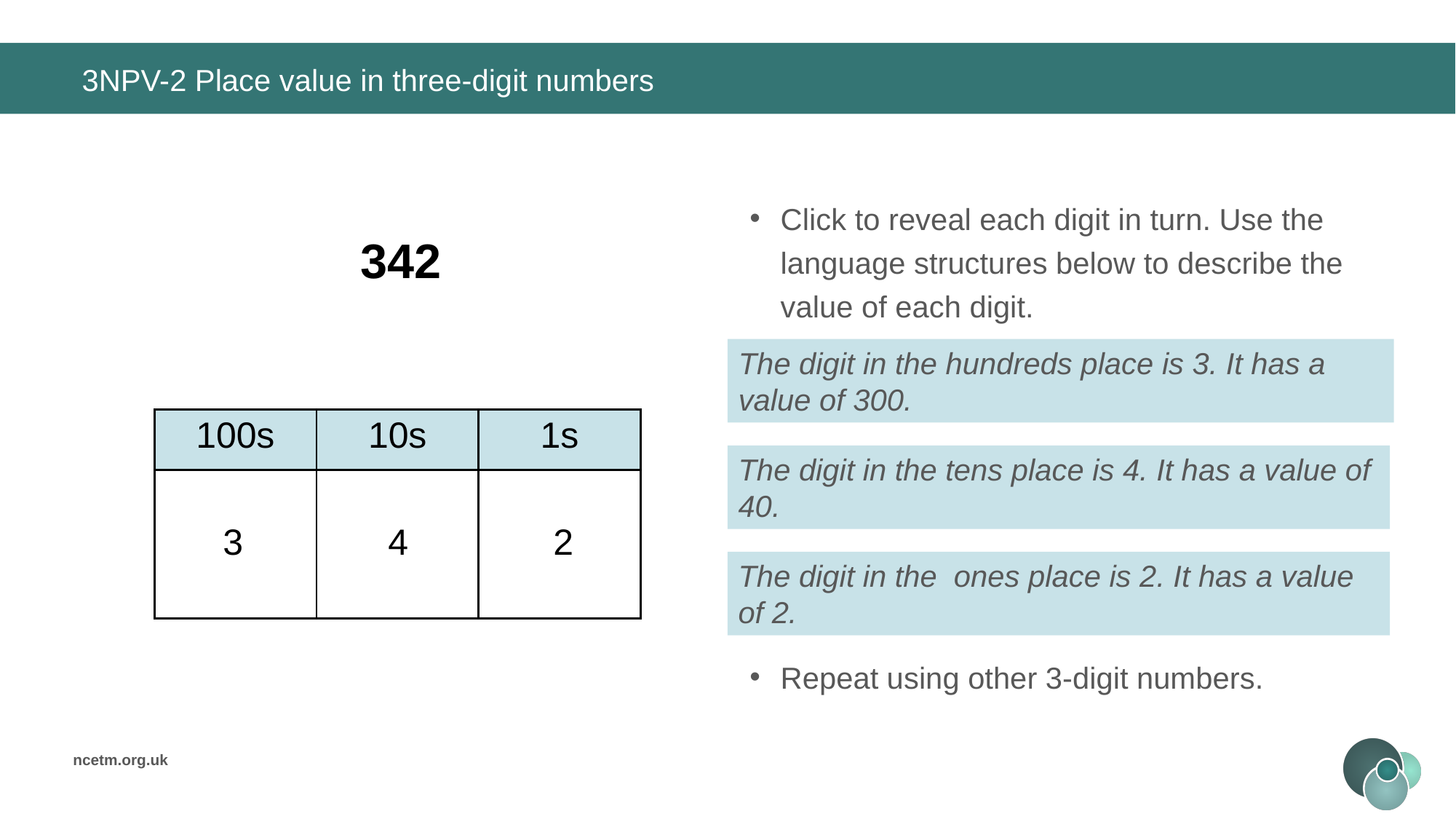

# 3NPV-2 Place value in three-digit numbers
Click to reveal each digit in turn. Use the language structures below to describe the value of each digit.

Repeat using other 3-digit numbers.

342
The digit in the hundreds place is 3. It has a value of 300.
| 100s | 10s | 1s |
| --- | --- | --- |
|  |  |  |
The digit in the tens place is 4. It has a value of 40.
2
3
4
The digit in the  ones place is 2. It has a value of 2.